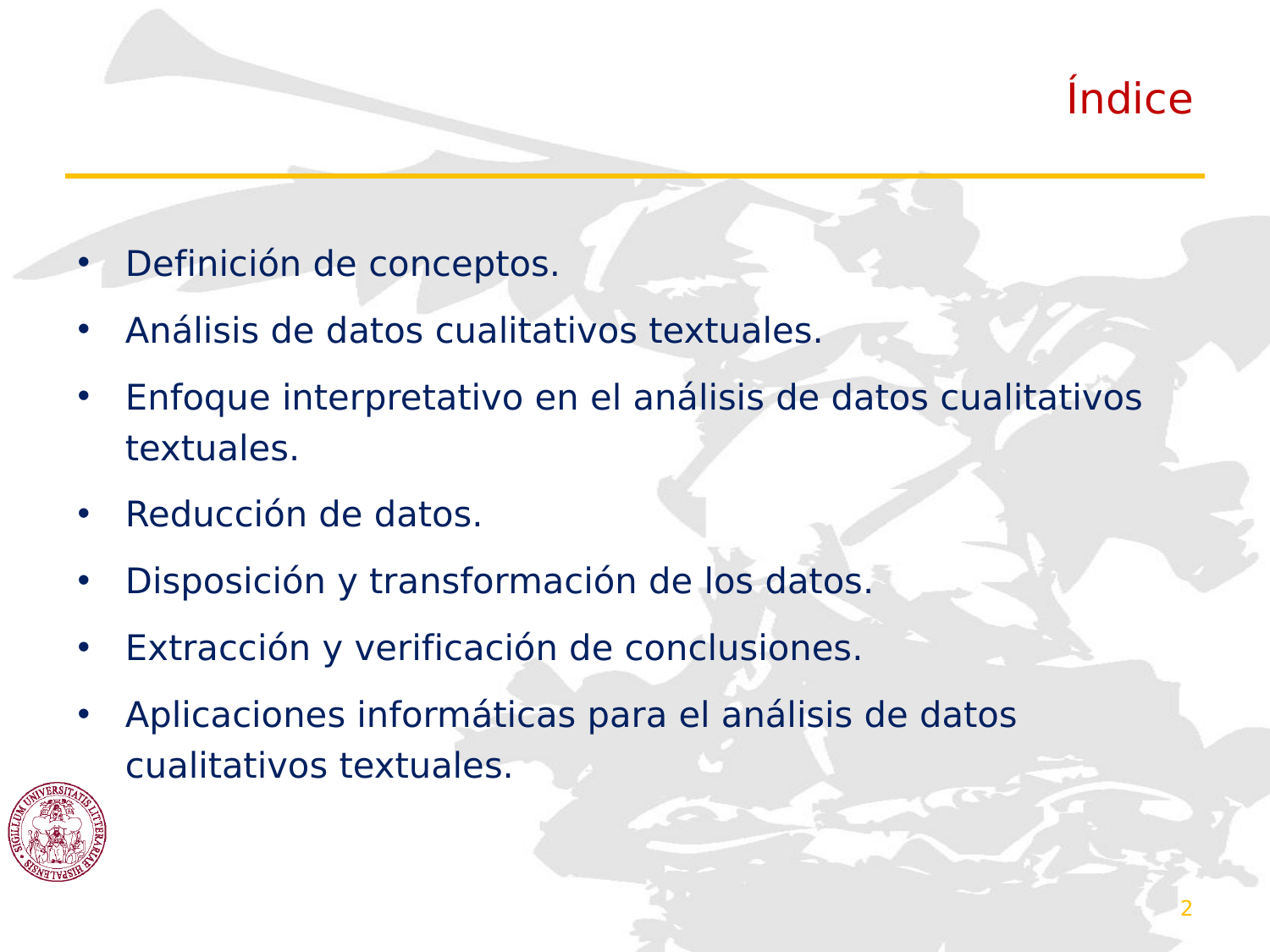

# Índice
Definición de conceptos.
Análisis de datos cualitativos textuales.
Enfoque interpretativo en el análisis de datos cualitativos textuales.
Reducción de datos.
Disposición y transformación de los datos.
Extracción y verificación de conclusiones.
Aplicaciones informáticas para el análisis de datos cualitativos textuales.

2